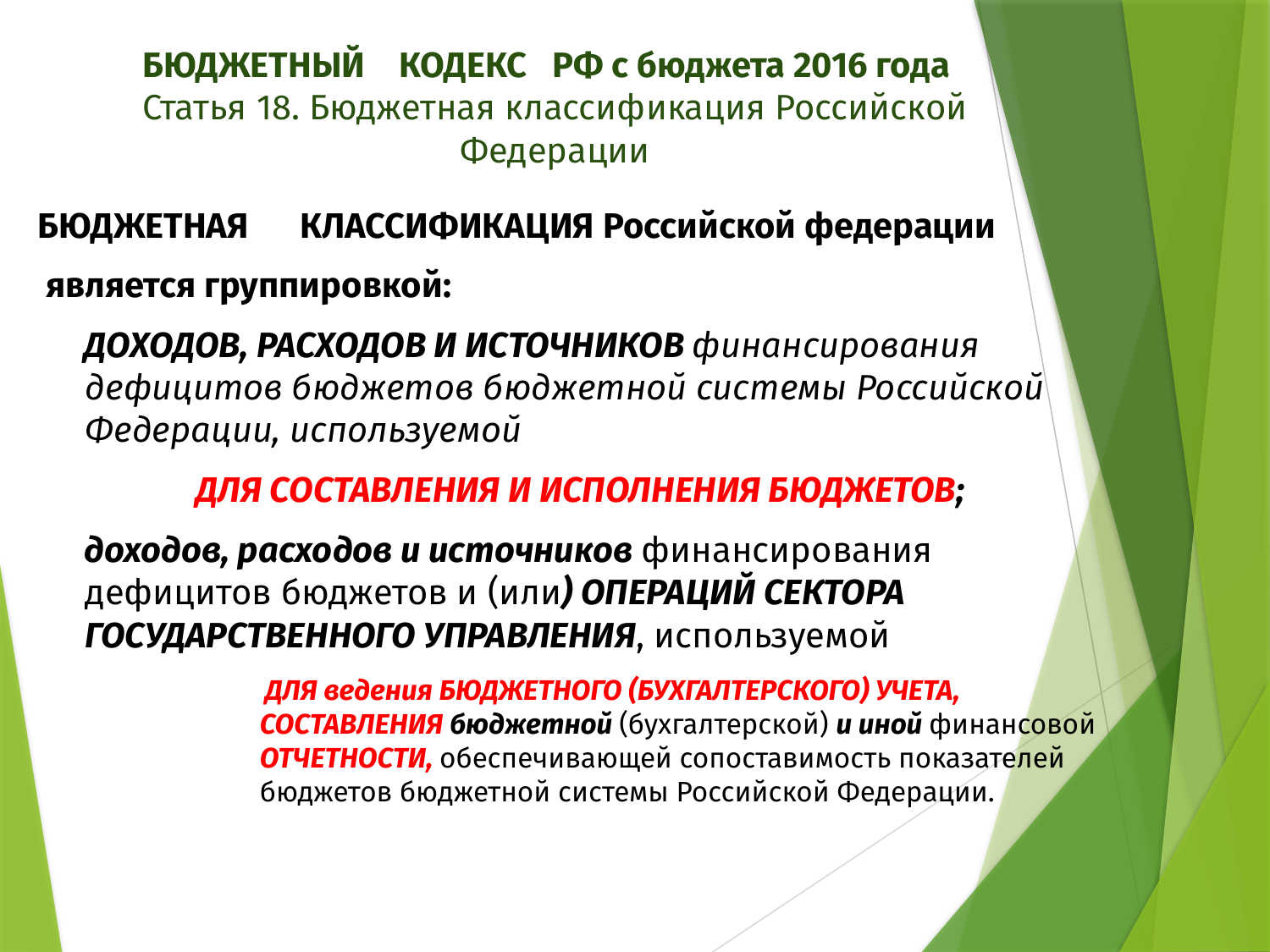

# БЮДЖЕТНЫЙ    КОДЕКС   РФ с бюджета 2016 года Статья 18. Бюджетная классификация Российской Федерации
БЮДЖЕТНАЯ      КЛАССИФИКАЦИЯ Российской федерации
 является группировкой:
     ДОХОДОВ, РАСХОДОВ И ИСТОЧНИКОВ финансирования дефицитов бюджетов бюджетной системы Российской Федерации, используемой
                 ДЛЯ СОСТАВЛЕНИЯ И ИСПОЛНЕНИЯ БЮДЖЕТОВ;
     доходов, расходов и источников финансирования дефицитов бюджетов и (или) ОПЕРАЦИЙ СЕКТОРА ГОСУДАРСТВЕННОГО УПРАВЛЕНИЯ, используемой
     ДЛЯ ведения БЮДЖЕТНОГО (БУХГАЛТЕРСКОГО) УЧЕТА, СОСТАВЛЕНИЯ бюджетной (бухгалтерской) и иной финансовой ОТЧЕТНОСТИ, обеспечивающей сопоставимость показателей бюджетов бюджетной системы Российской Федерации.